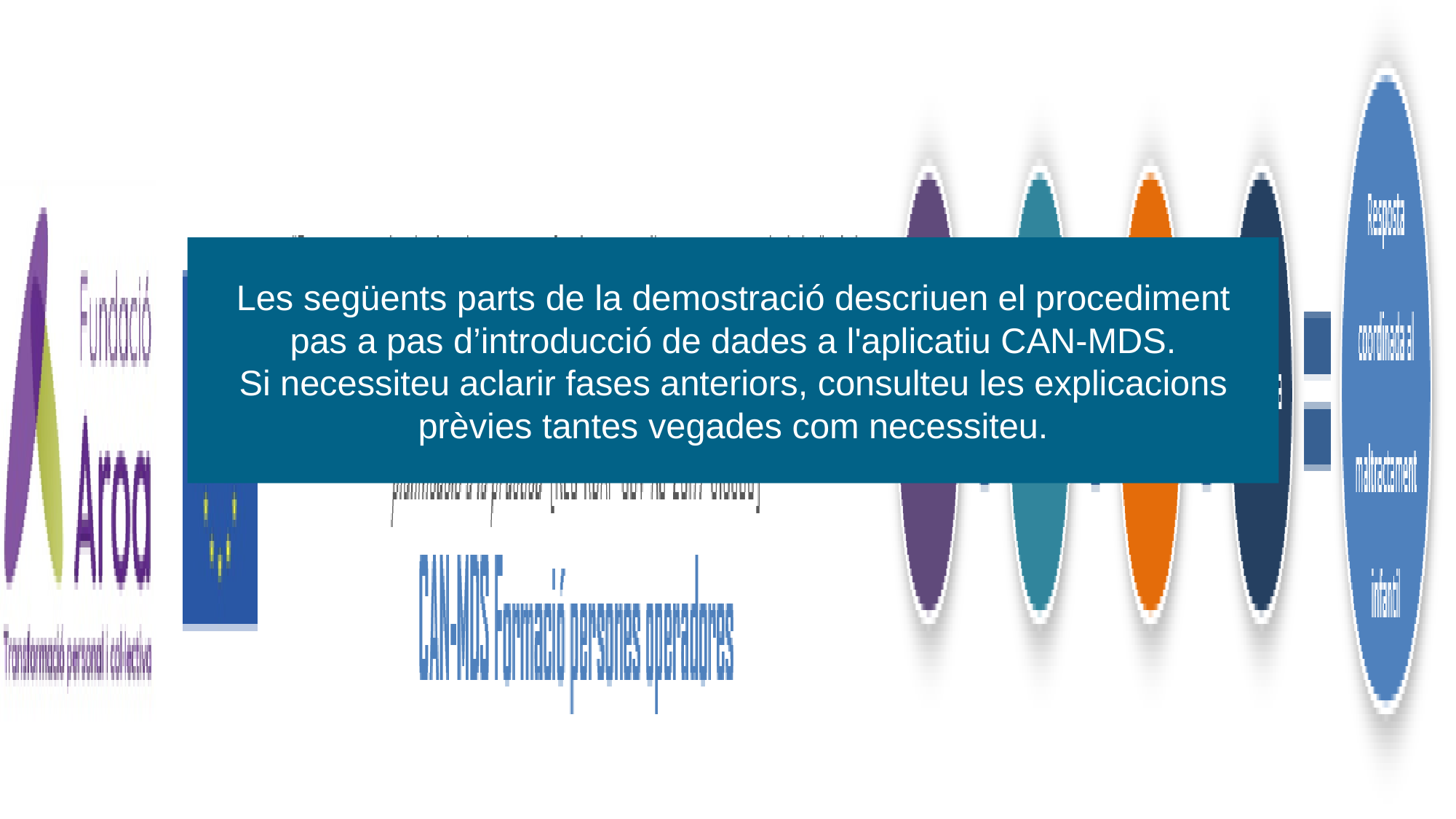

Les següents parts de la demostració descriuen el procediment pas a pas d’introducció de dades a l'aplicatiu CAN-MDS.
Si necessiteu aclarir fases anteriors, consulteu les explicacions prèvies tantes vegades com necessiteu.